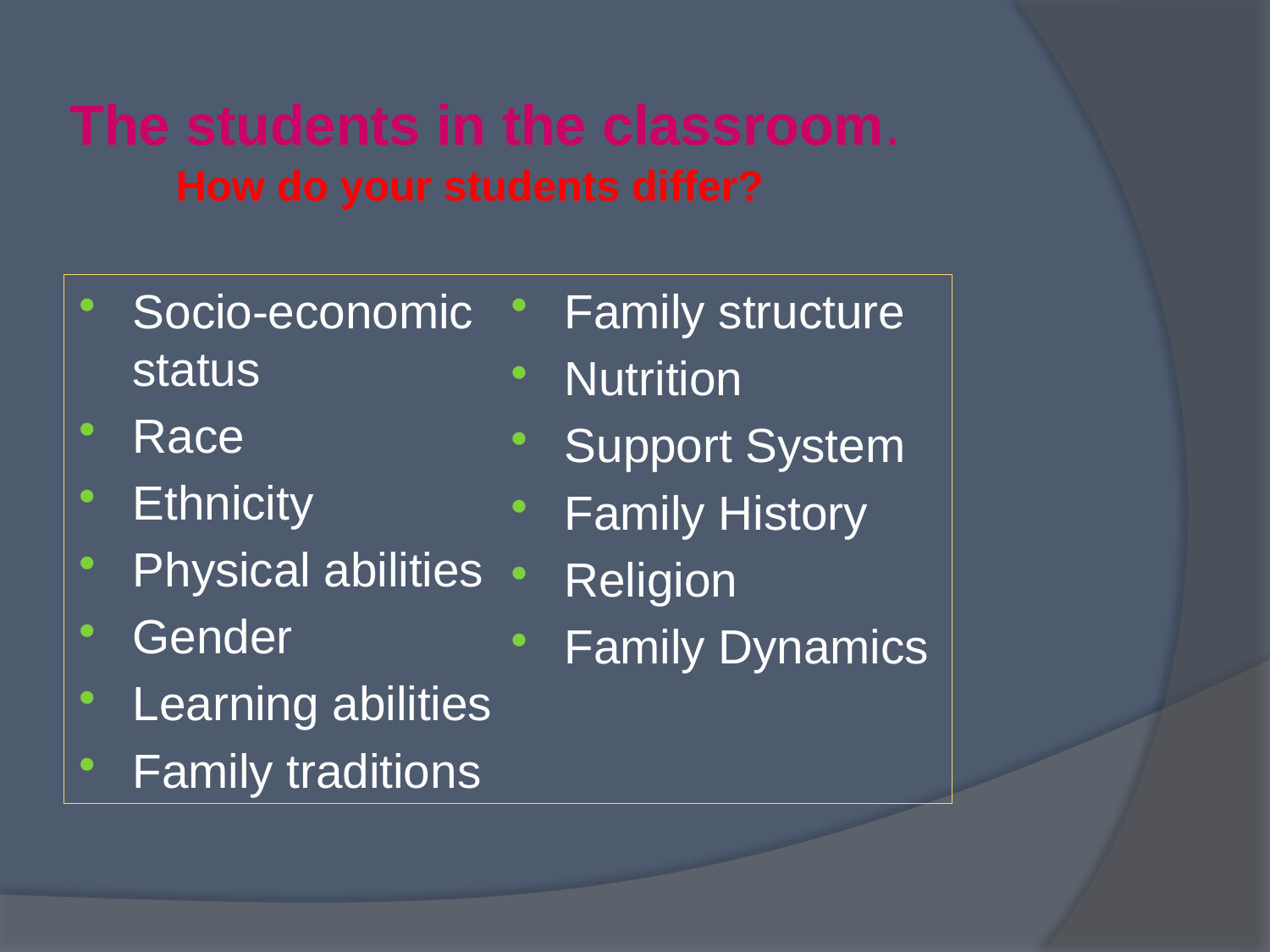

The students in the classroom.
# How do your students differ?
Socio-economic status
Race
Ethnicity
Physical abilities
Gender
Learning abilities
Family traditions
Family structure
Nutrition
Support System
Family History
Religion
Family Dynamics